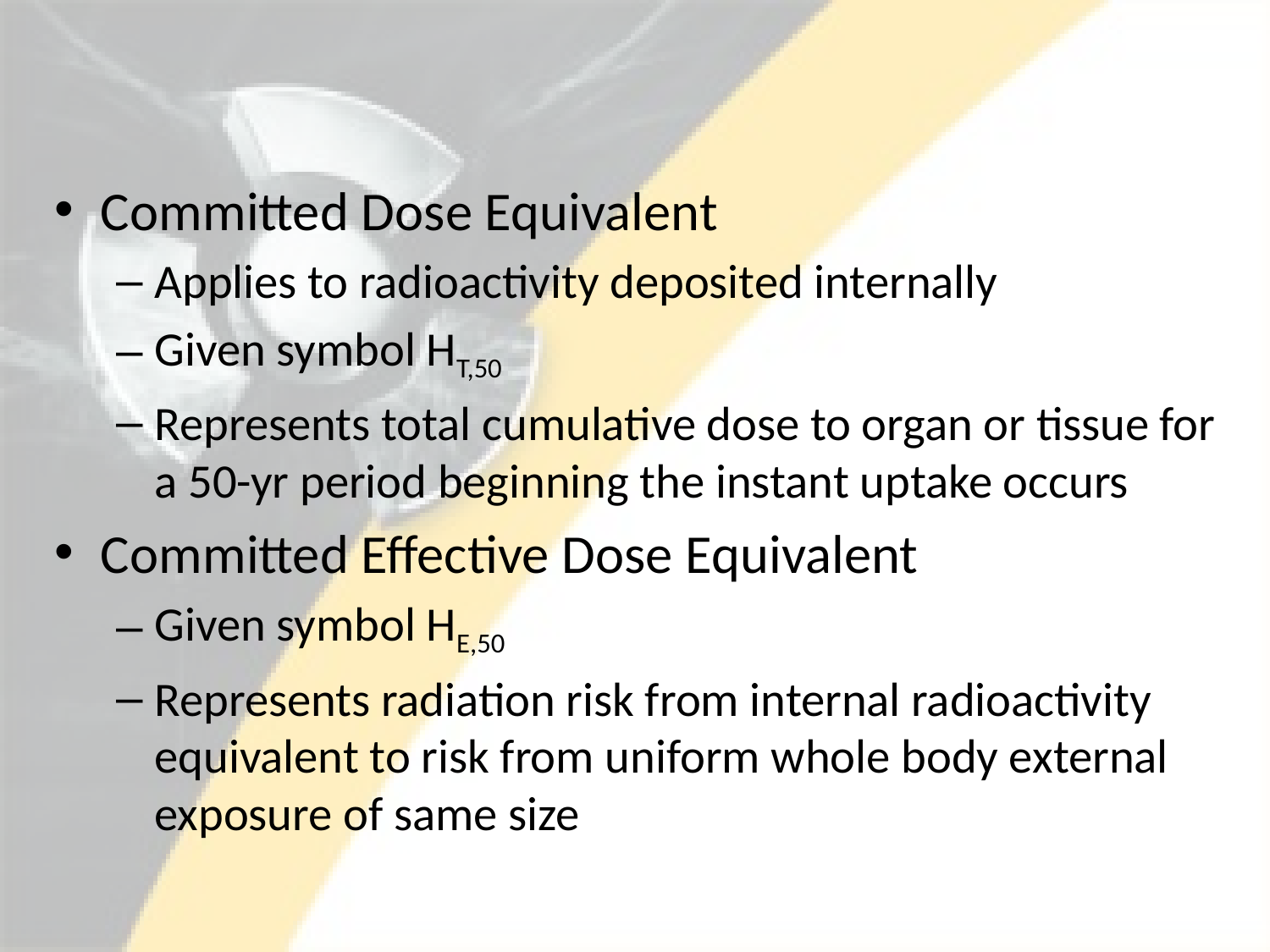

#
Committed Dose Equivalent
Applies to radioactivity deposited internally
Given symbol HT,50
Represents total cumulative dose to organ or tissue for a 50-yr period beginning the instant uptake occurs
Committed Effective Dose Equivalent
Given symbol HE,50
Represents radiation risk from internal radioactivity equivalent to risk from uniform whole body external exposure of same size